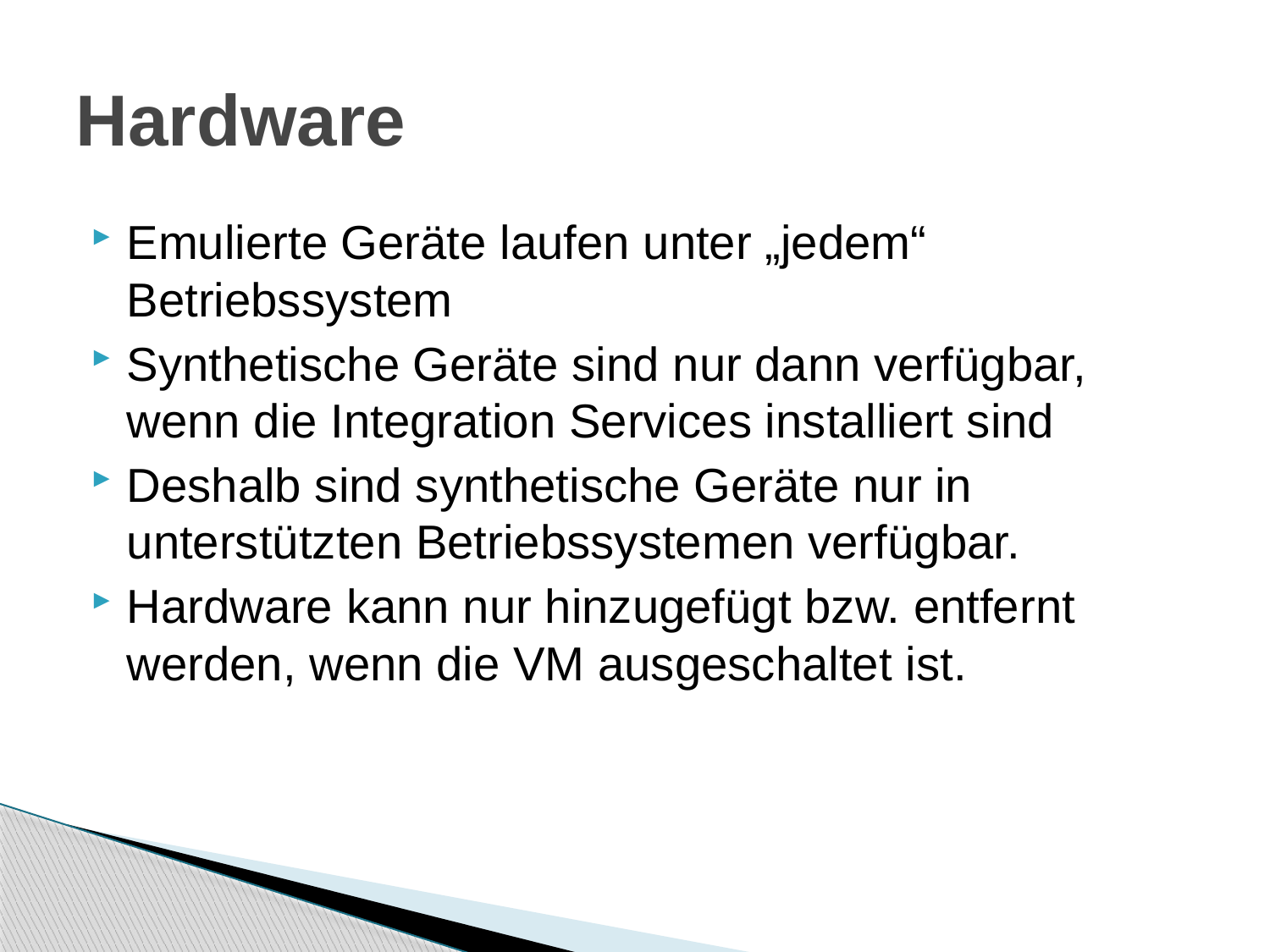

# Hardware
Emulierte Geräte laufen unter „jedem“ Betriebssystem
Synthetische Geräte sind nur dann verfügbar, wenn die Integration Services installiert sind
Deshalb sind synthetische Geräte nur in unterstützten Betriebssystemen verfügbar.
Hardware kann nur hinzugefügt bzw. entfernt werden, wenn die VM ausgeschaltet ist.